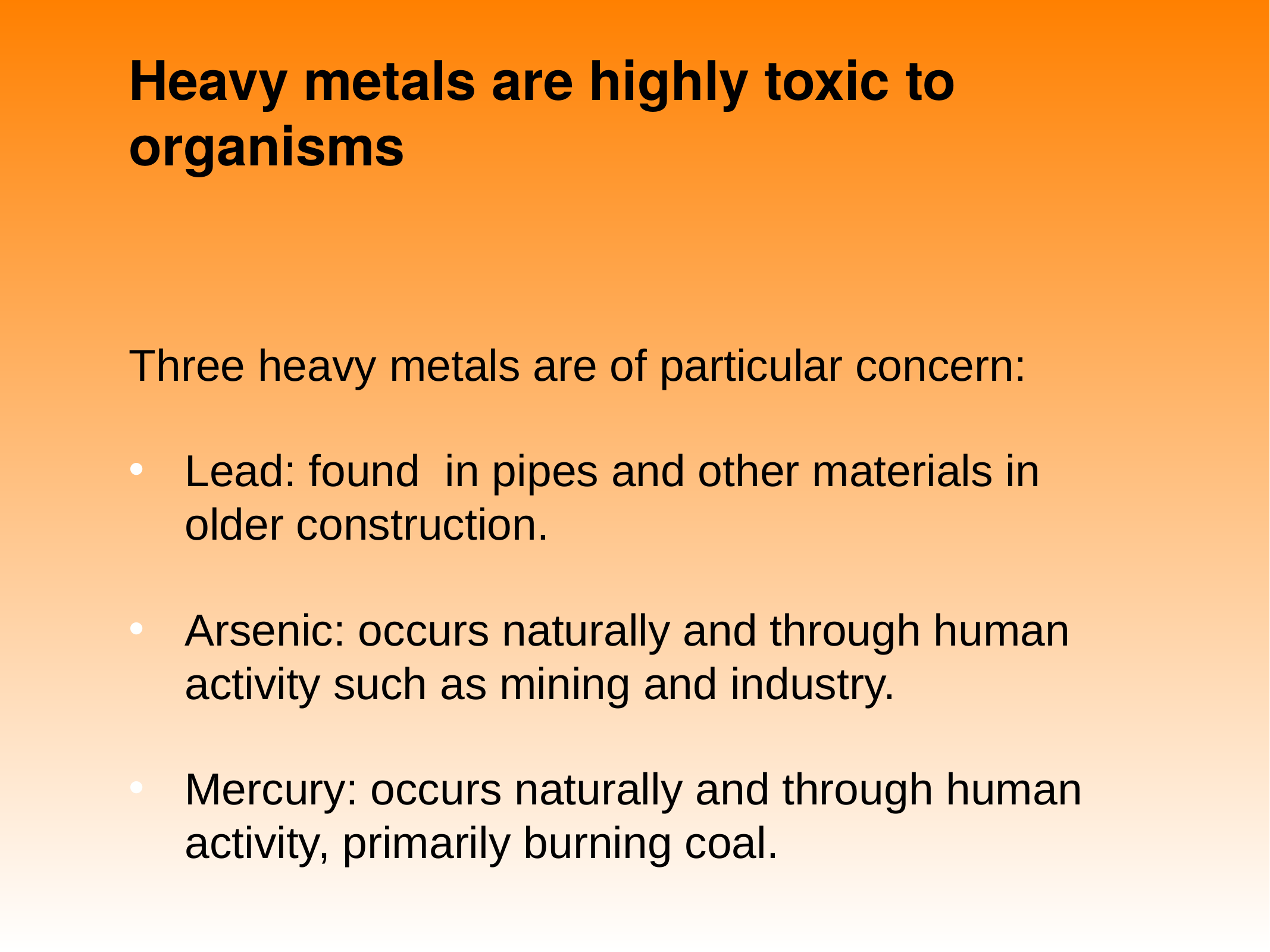

# Heavy metals are highly toxic to organisms

Three heavy metals are of particular concern:
Lead: found  in pipes and other materials in older construction.
Arsenic: occurs naturally and through human activity such as mining and industry.
Mercury: occurs naturally and through human activity, primarily burning coal.